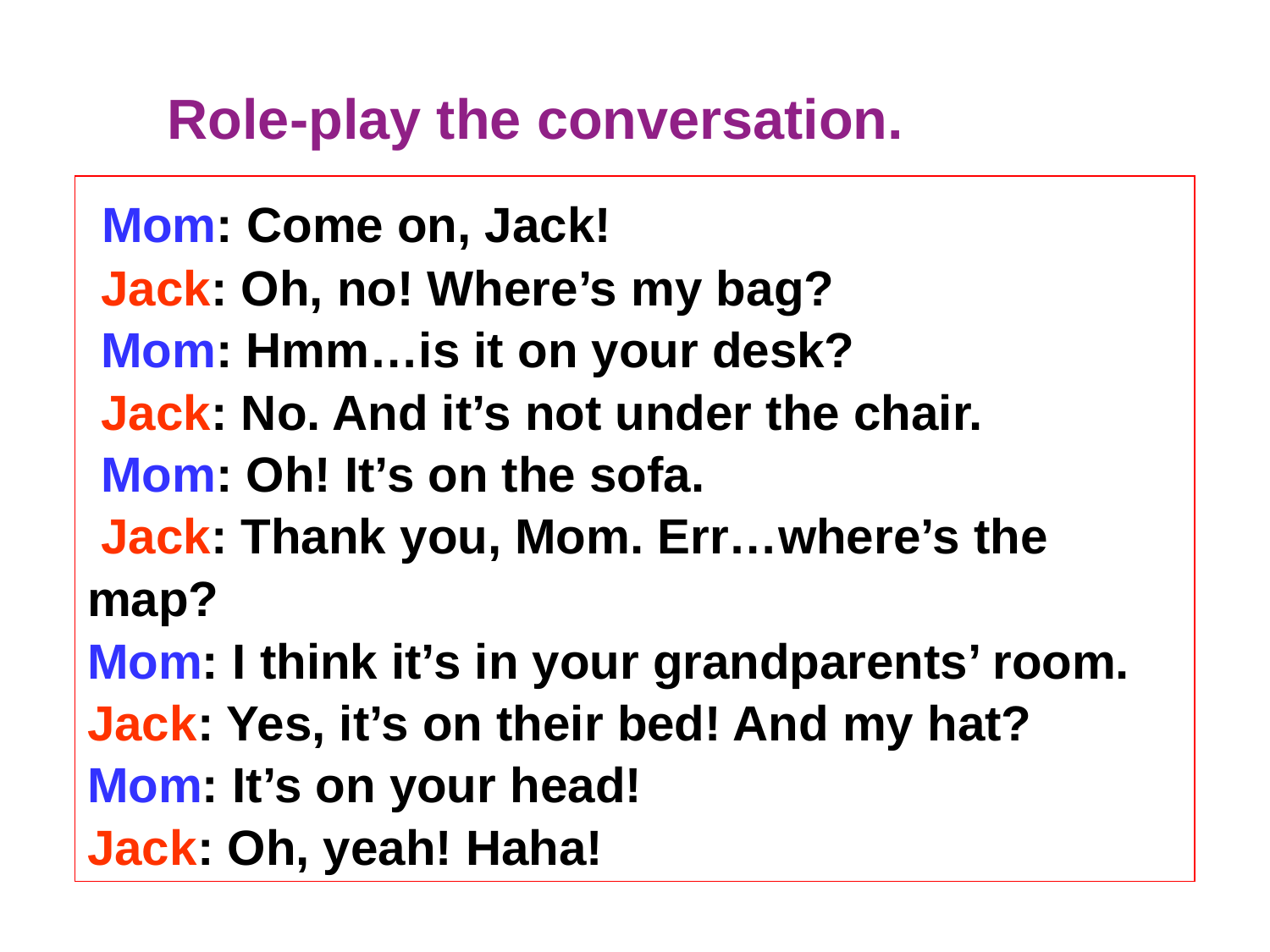

Role-play the conversation.
 Mom: Come on, Jack!
 Jack: Oh, no! Where’s my bag?
 Mom: Hmm…is it on your desk?
 Jack: No. And it’s not under the chair.
 Mom: Oh! It’s on the sofa.
 Jack: Thank you, Mom. Err…where’s the map?
Mom: I think it’s in your grandparents’ room.
Jack: Yes, it’s on their bed! And my hat?
Mom: It’s on your head!
Jack: Oh, yeah! Haha!